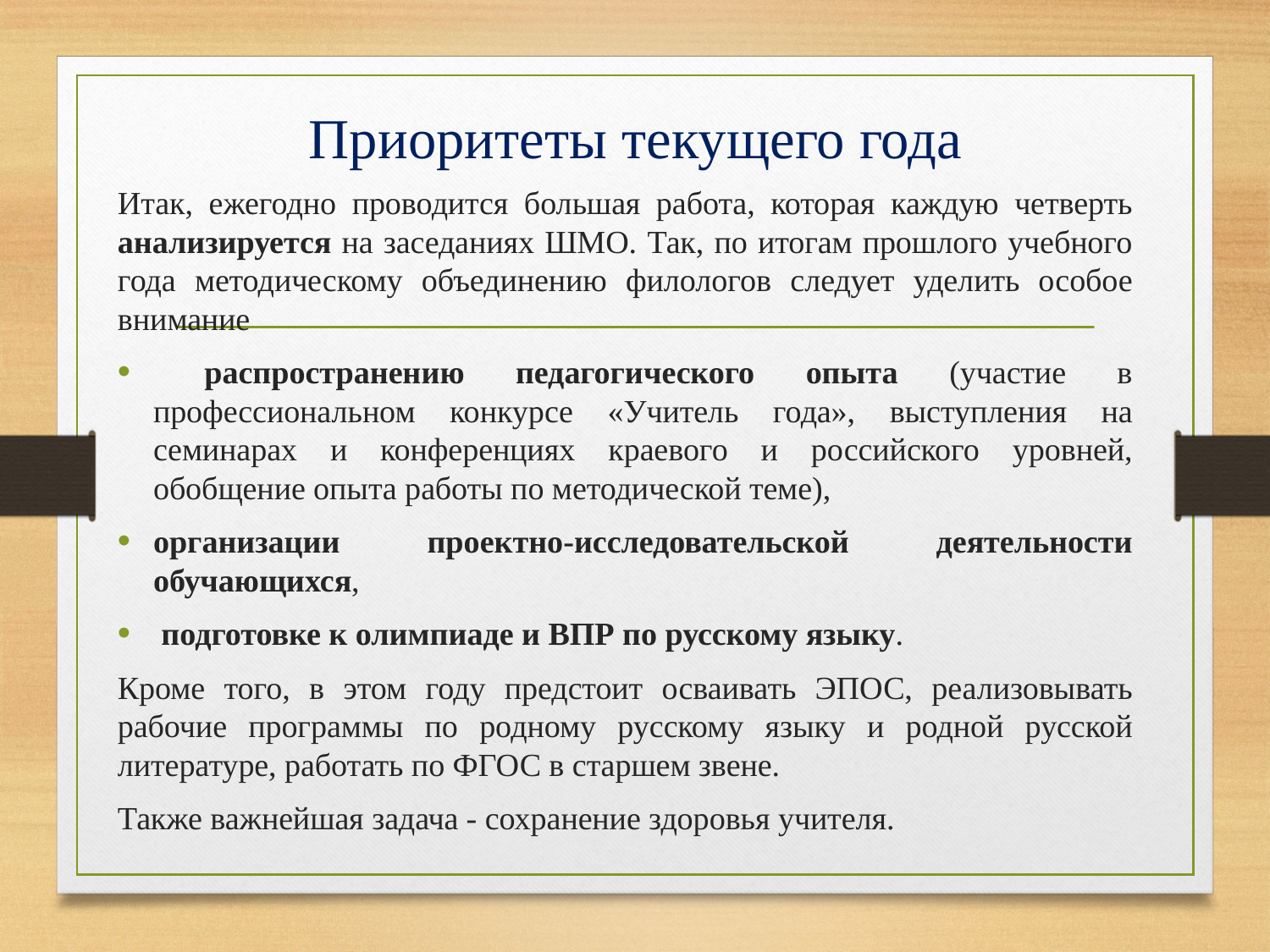

# Приоритеты текущего года
Итак, ежегодно проводится большая работа, которая каждую четверть анализируется на заседаниях ШМО. Так, по итогам прошлого учебного года методическому объединению филологов следует уделить особое внимание
 распространению педагогического опыта (участие в профессиональном конкурсе «Учитель года», выступления на семинарах и конференциях краевого и российского уровней, обобщение опыта работы по методической теме),
организации проектно-исследовательской деятельности обучающихся,
 подготовке к олимпиаде и ВПР по русскому языку.
Кроме того, в этом году предстоит осваивать ЭПОС, реализовывать рабочие программы по родному русскому языку и родной русской литературе, работать по ФГОС в старшем звене.
Также важнейшая задача - сохранение здоровья учителя.